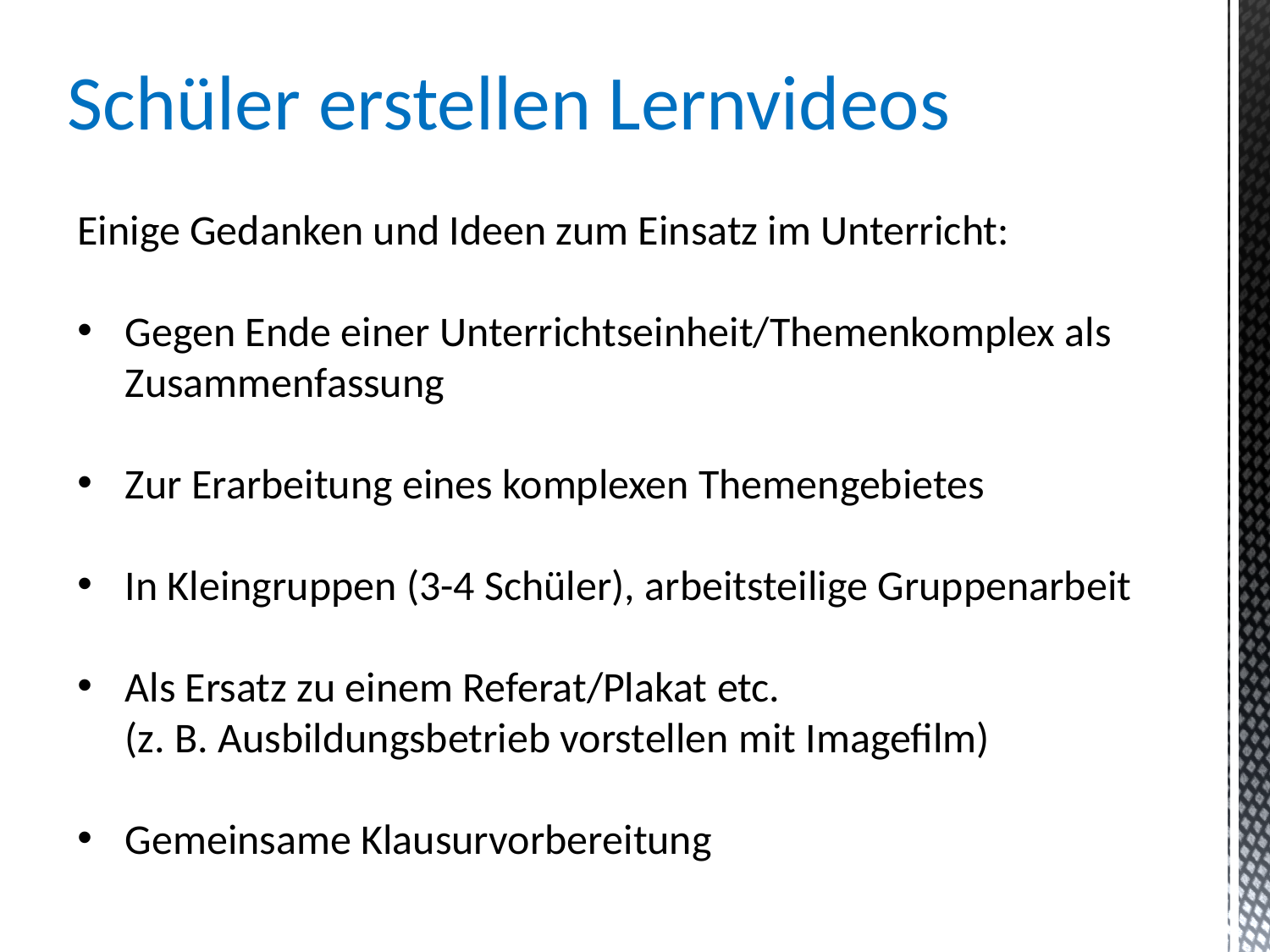

Schüler erstellen Lernvideos
Einige Gedanken und Ideen zum Einsatz im Unterricht:

Gegen Ende einer Unterrichtseinheit/Themenkomplex als Zusammenfassung

Zur Erarbeitung eines komplexen Themengebietes

In Kleingruppen (3-4 Schüler), arbeitsteilige Gruppenarbeit

Als Ersatz zu einem Referat/Plakat etc.
     (z. B. Ausbildungsbetrieb vorstellen mit Imagefilm)

Gemeinsame Klausurvorbereitung